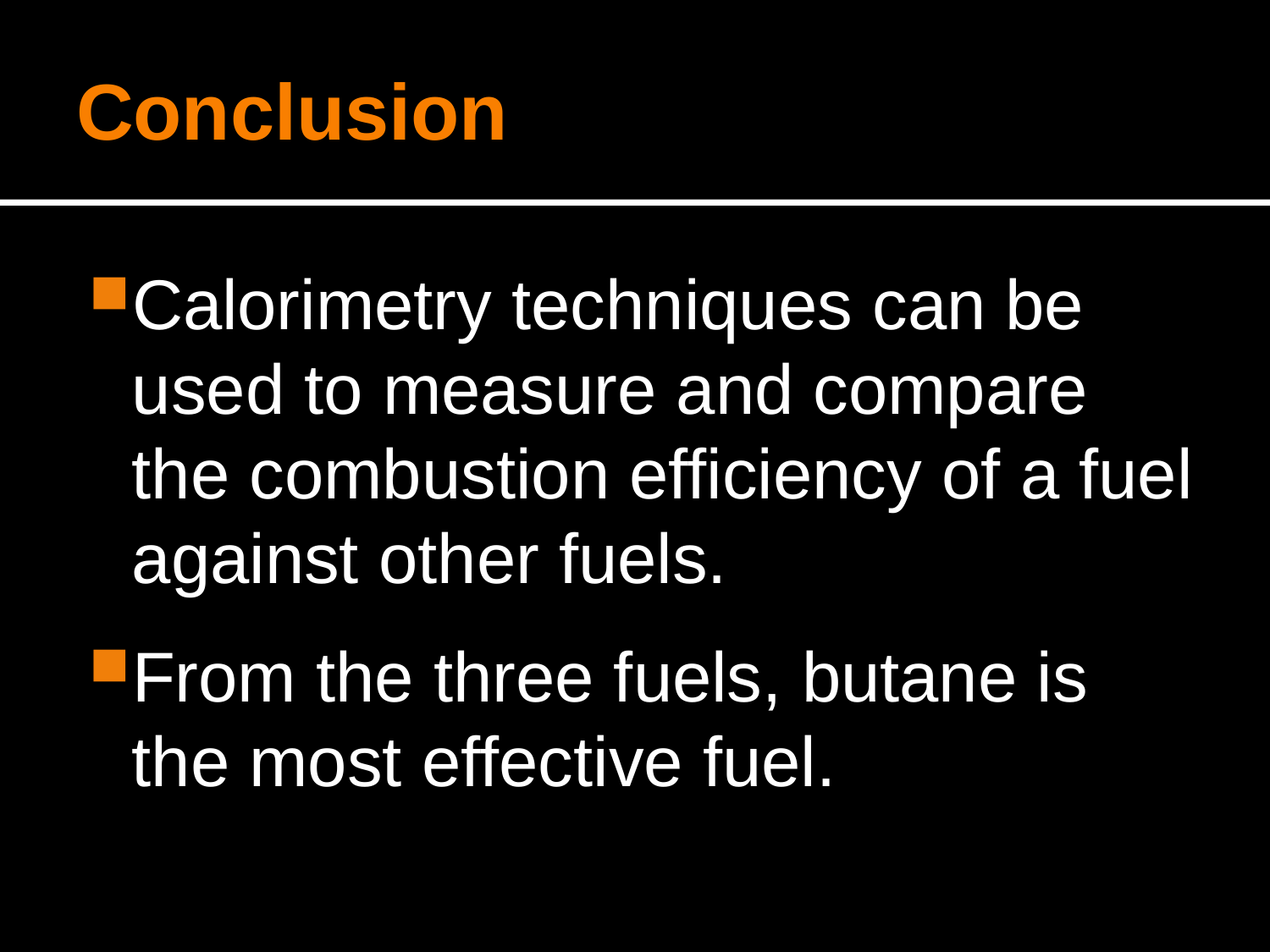

# Conclusion
Calorimetry techniques can be used to measure and compare the combustion efficiency of a fuel against other fuels.

From the three fuels, butane is the most effective fuel.